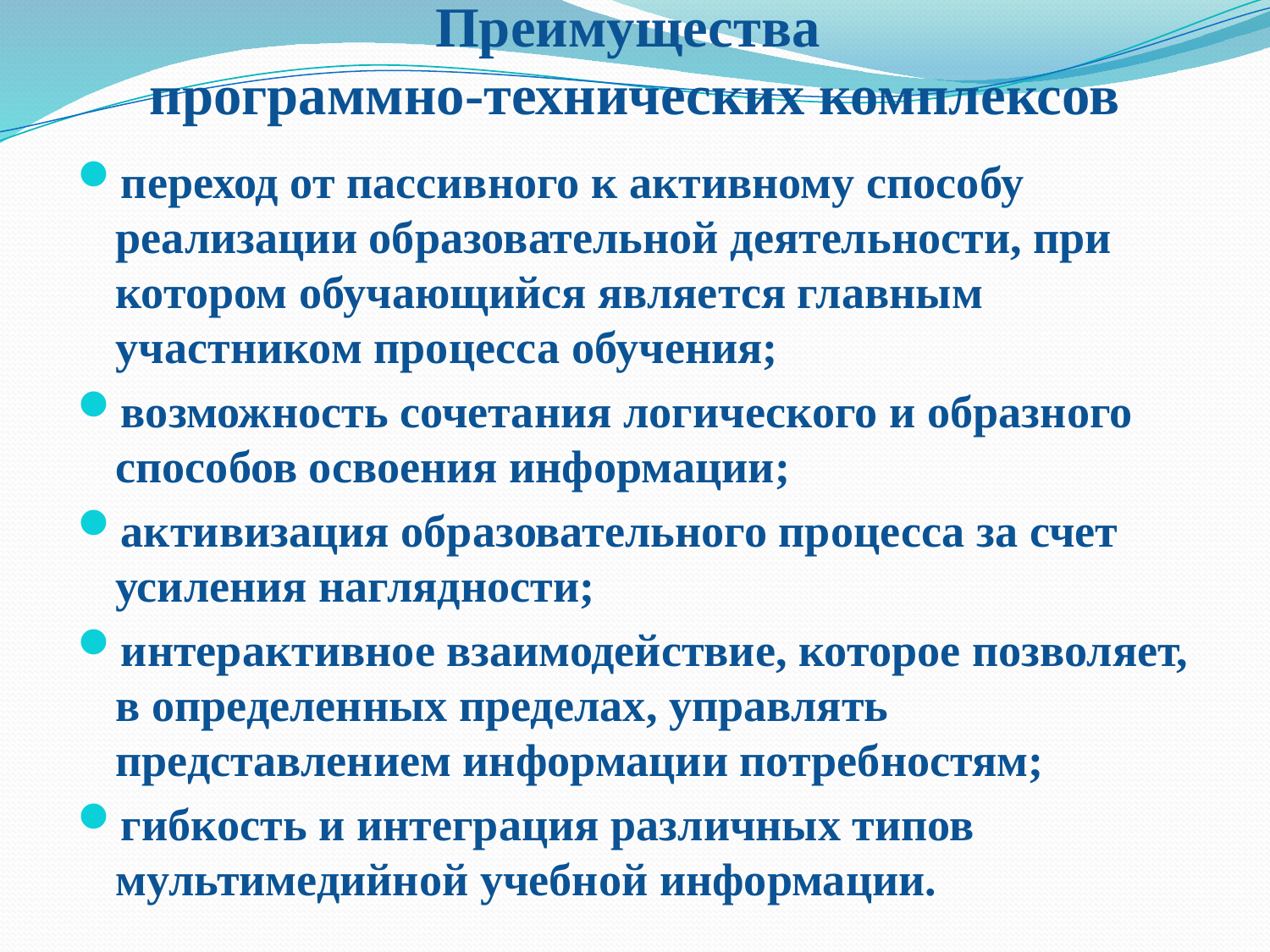

# Преимущества программно-технических комплексов
переход от пассивного к активному способу реализации образовательной деятельности, при котором обучающийся является главным участником процесса обучения;
возможность сочетания логического и образного способов освоения информации;
активизация образовательного процесса за счет усиления наглядности;
интерактивное взаимодействие, которое позволяет, в определенных пределах, управлять представлением информации потребностям;
гибкость и интеграция различных типов мультимедийной учебной информации.